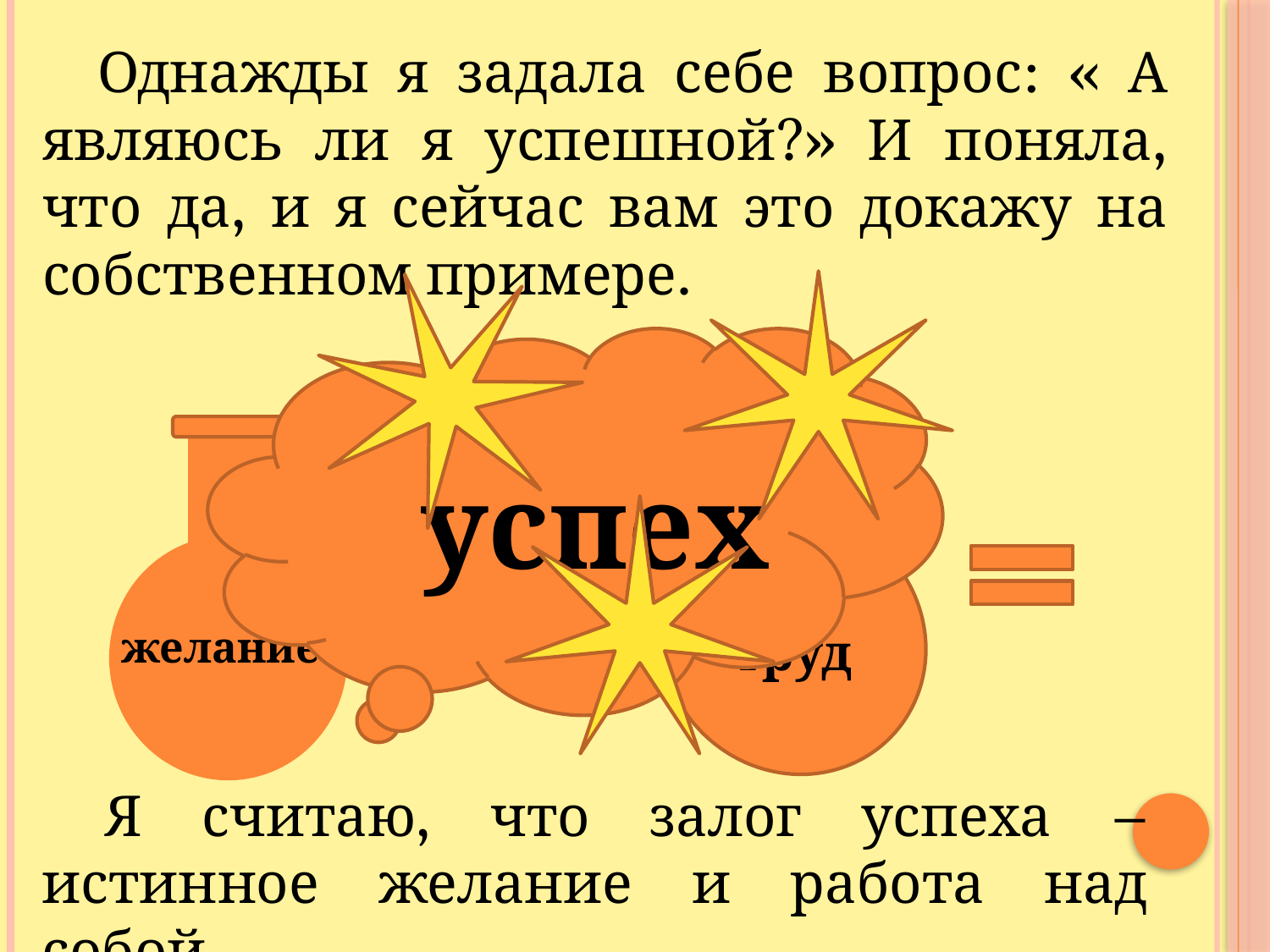

Однажды я задала себе вопрос: « А являюсь ли я успешной?» И поняла, что да, и я сейчас вам это докажу на собственном примере.

успех

желание

труд

Я считаю, что залог успеха – истинное желание и работа над собой.